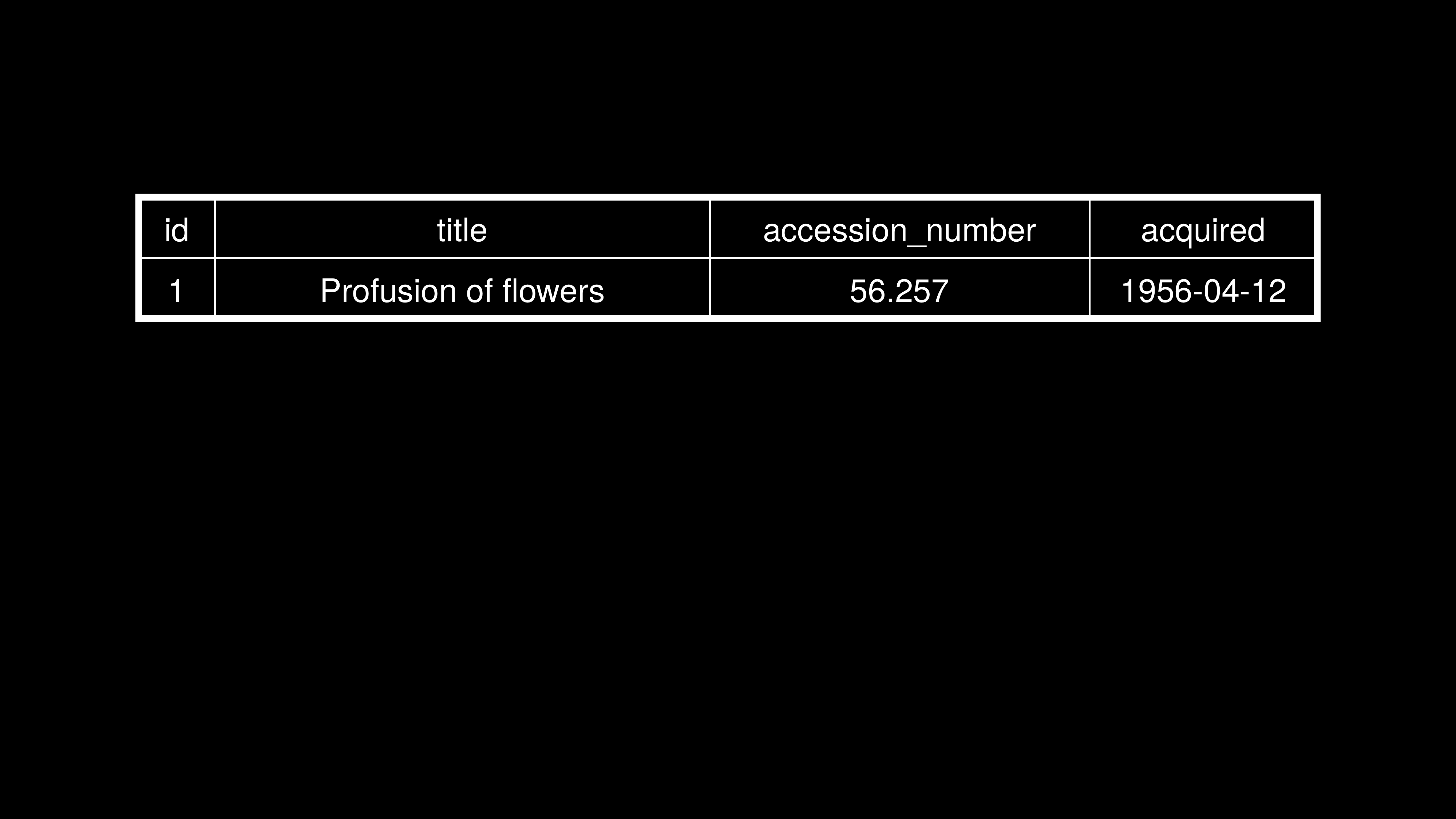

| id | title | accession\_number | acquired |
| --- | --- | --- | --- |
| 1 | Profusion of flowers | 56.257 | 1956-04-12 |